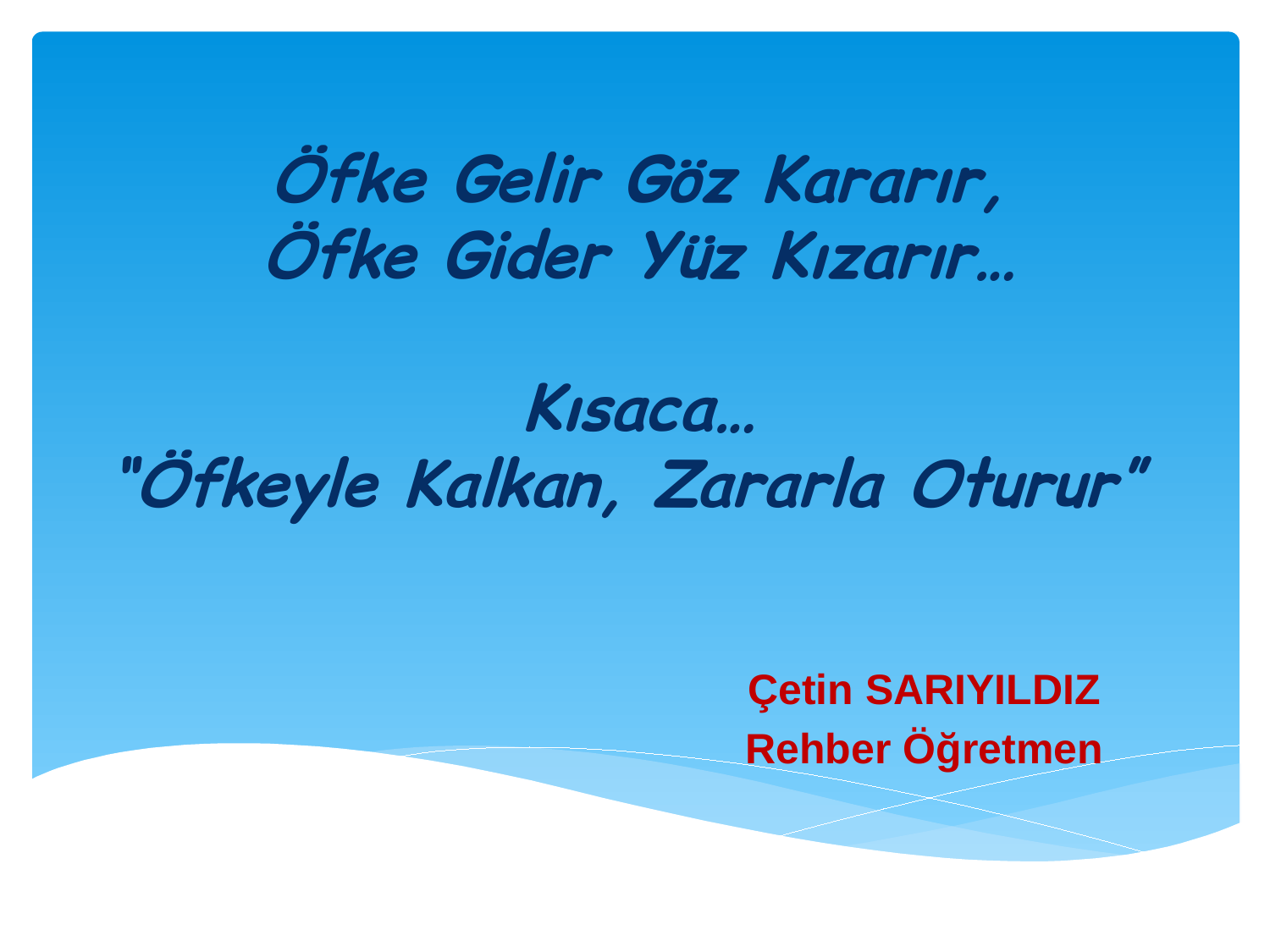

# Öfke Gelir Göz Kararır, Öfke Gider Yüz Kızarır… Kısaca… “Öfkeyle Kalkan, Zararla Oturur”
Çetin SARIYILDIZ
Rehber Öğretmen